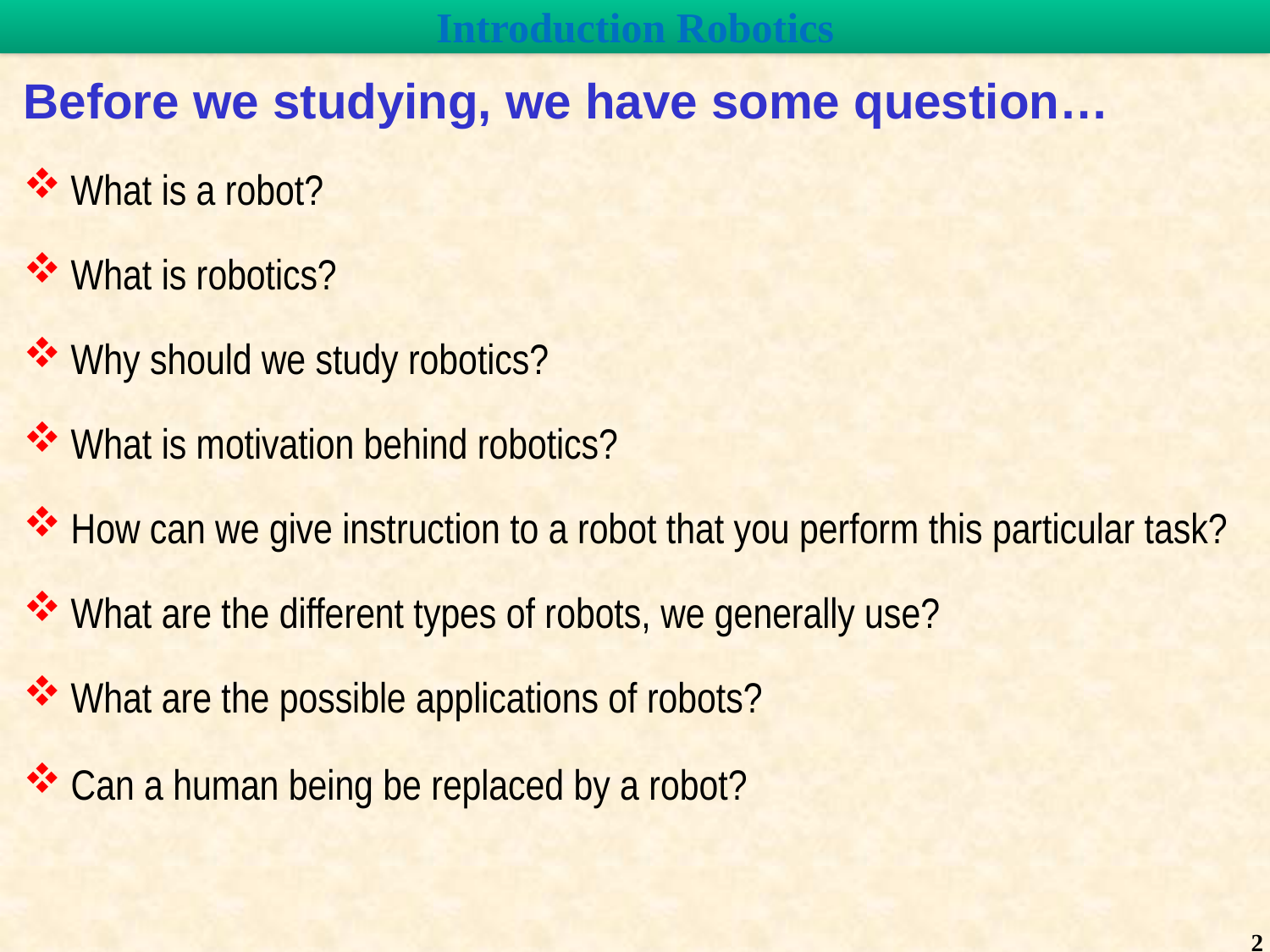

# Introduction Robotics
Before we studying, we have some question…
What is a robot?
What is robotics?
Why should we study robotics?
What is motivation behind robotics?
How can we give instruction to a robot that you perform this particular task?
What are the different types of robots, we generally use?
What are the possible applications of robots?
Can a human being be replaced by a robot?
2